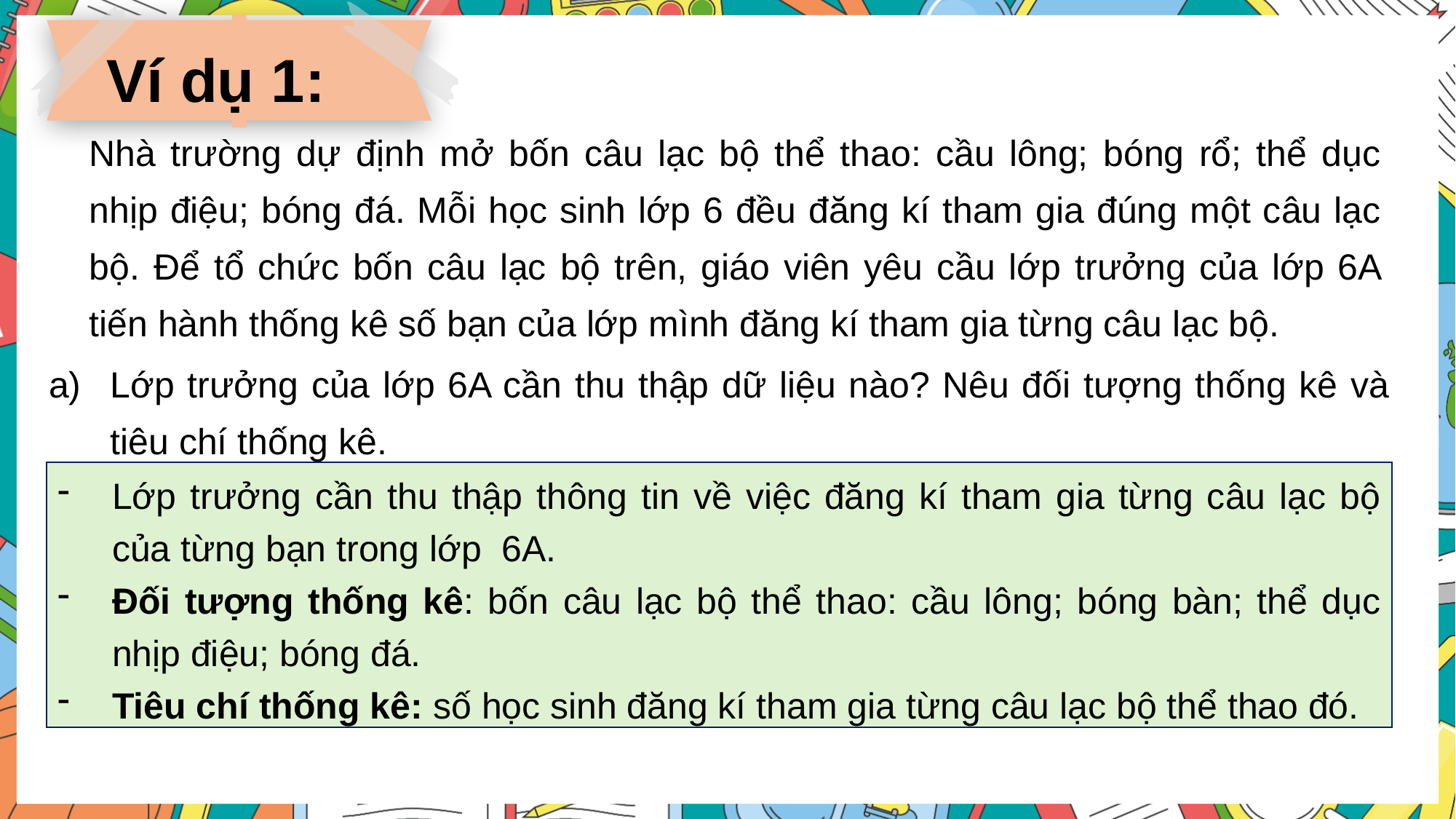

Ví dụ 1:

Nhà trường dự định mở bốn câu lạc bộ thể thao: cầu lông; bóng rổ; thể dục nhịp điệu; bóng đá. Mỗi học sinh lớp 6 đều đăng kí tham gia đúng một câu lạc bộ. Để tổ chức bốn câu lạc bộ trên, giáo viên yêu cầu lớp trưởng của lớp 6A tiến hành thống kê số bạn của lớp mình đăng kí tham gia từng câu lạc bộ.
Lớp trưởng của lớp 6A cần thu thập dữ liệu nào? Nêu đối tượng thống kê và tiêu chí thống kê.
Lớp trưởng cần thu thập thông tin về việc đăng kí tham gia từng câu lạc bộ của từng bạn trong lớp  6A.
Đối tượng thống kê: bốn câu lạc bộ thể thao: cầu lông; bóng bàn; thể dục nhịp điệu; bóng đá.
Tiêu chí thống kê: số học sinh đăng kí tham gia từng câu lạc bộ thể thao đó.